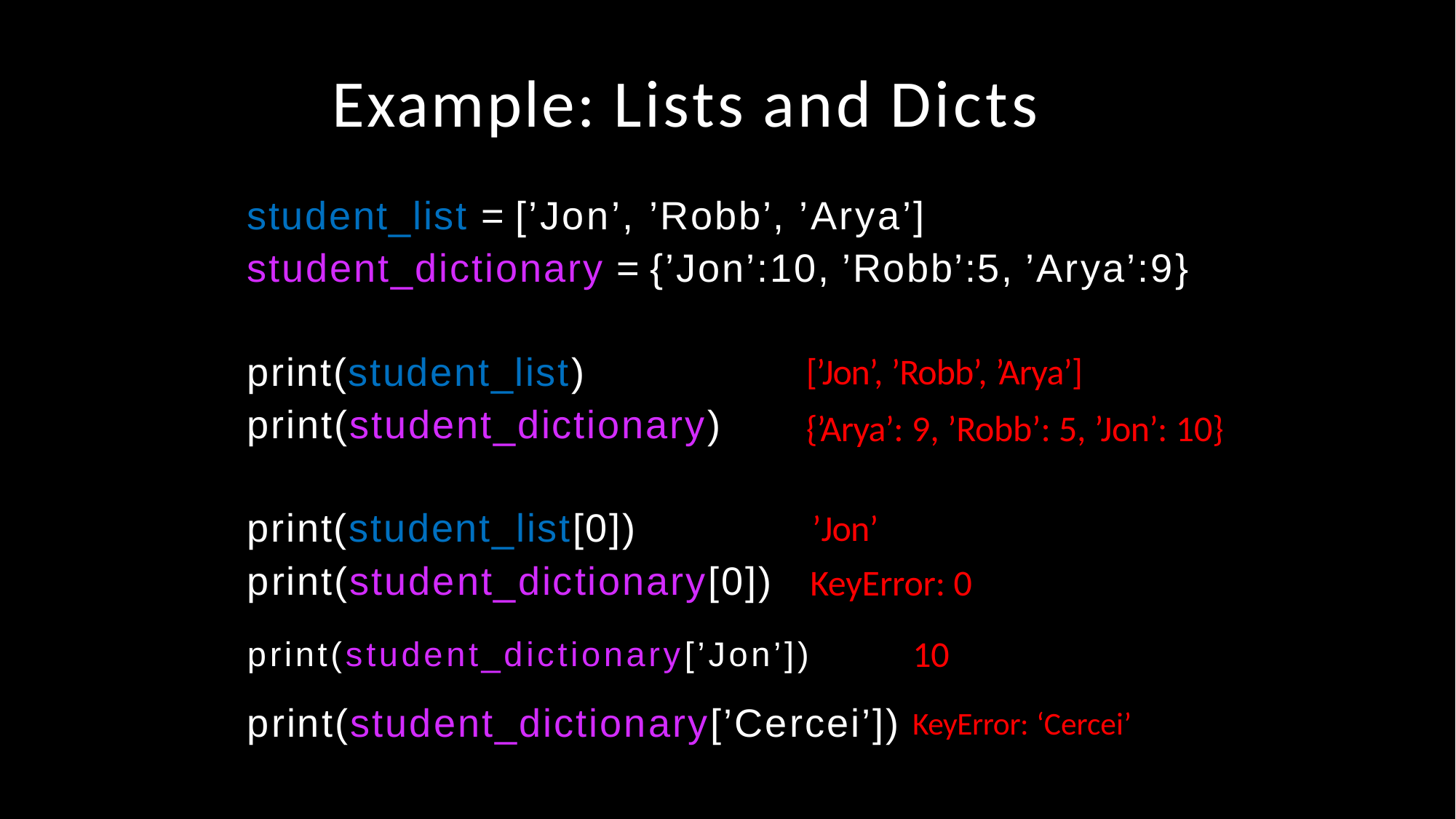

# Example: Lists and Dicts
student_list = [’Jon’, ’Robb’, ’Arya’]  student_dictionary = {’Jon’:10, ’Robb’:5, ’Arya’:9}
[’Jon’, ’Robb’, ’Arya’]
{’Arya’: 9, ’Robb’: 5, ’Jon’: 10}
print(student_list)  print(student_dictionary)
’Jon’  KeyError: 0
print(student_list[0])  print(student_dictionary[0])
print(student_dictionary[’Jon’])	10
print(student_dictionary[’Cercei’]) KeyError: ‘Cercei’